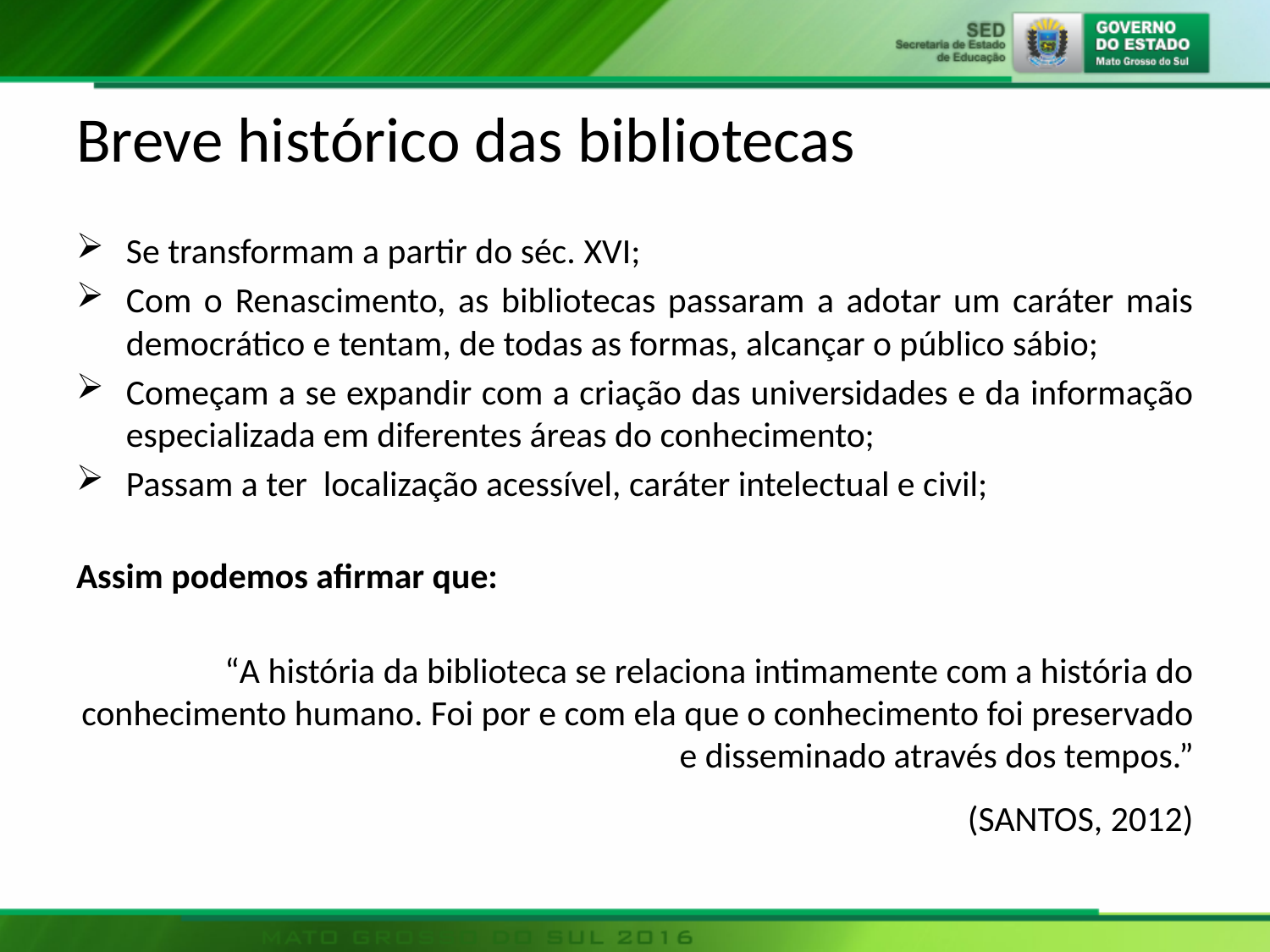

# Breve histórico das bibliotecas
Se transformam a partir do séc. XVI;
Com o Renascimento, as bibliotecas passaram a adotar um caráter mais democrático e tentam, de todas as formas, alcançar o público sábio;
Começam a se expandir com a criação das universidades e da informação especializada em diferentes áreas do conhecimento;
Passam a ter  localização acessível, caráter intelectual e civil;

Assim podemos afirmar que:

“A história da biblioteca se relaciona intimamente com a história do conhecimento humano. Foi por e com ela que o conhecimento foi preservado e disseminado através dos tempos.”
(SANTOS, 2012)